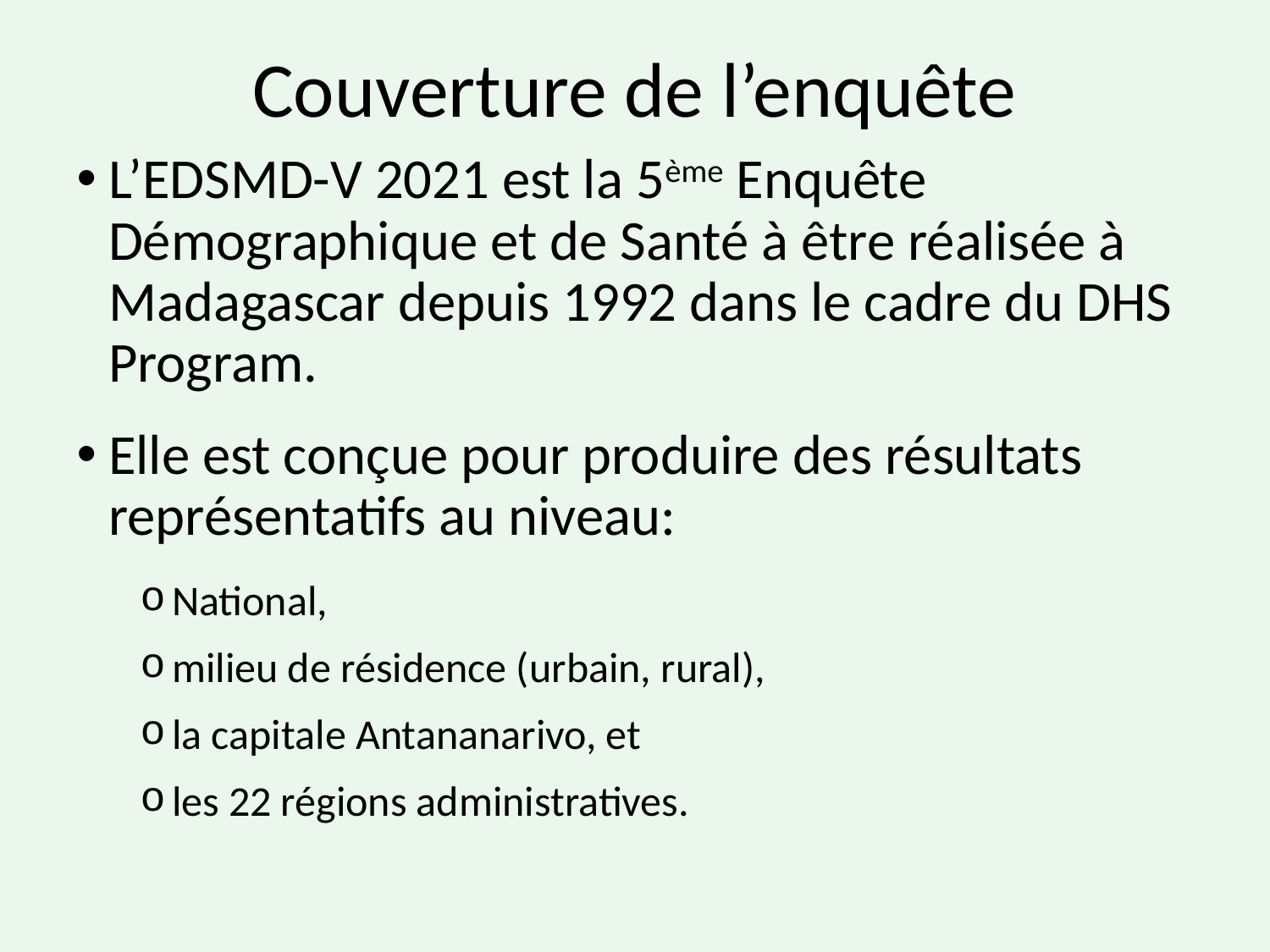

# Couverture de l’enquête
L’EDSMD-V 2021 est la 5ème Enquête Démographique et de Santé à être réalisée à Madagascar depuis 1992 dans le cadre du DHS Program.
Elle est conçue pour produire des résultats représentatifs au niveau:
National,
milieu de résidence (urbain, rural),
la capitale Antananarivo, et
les 22 régions administratives.